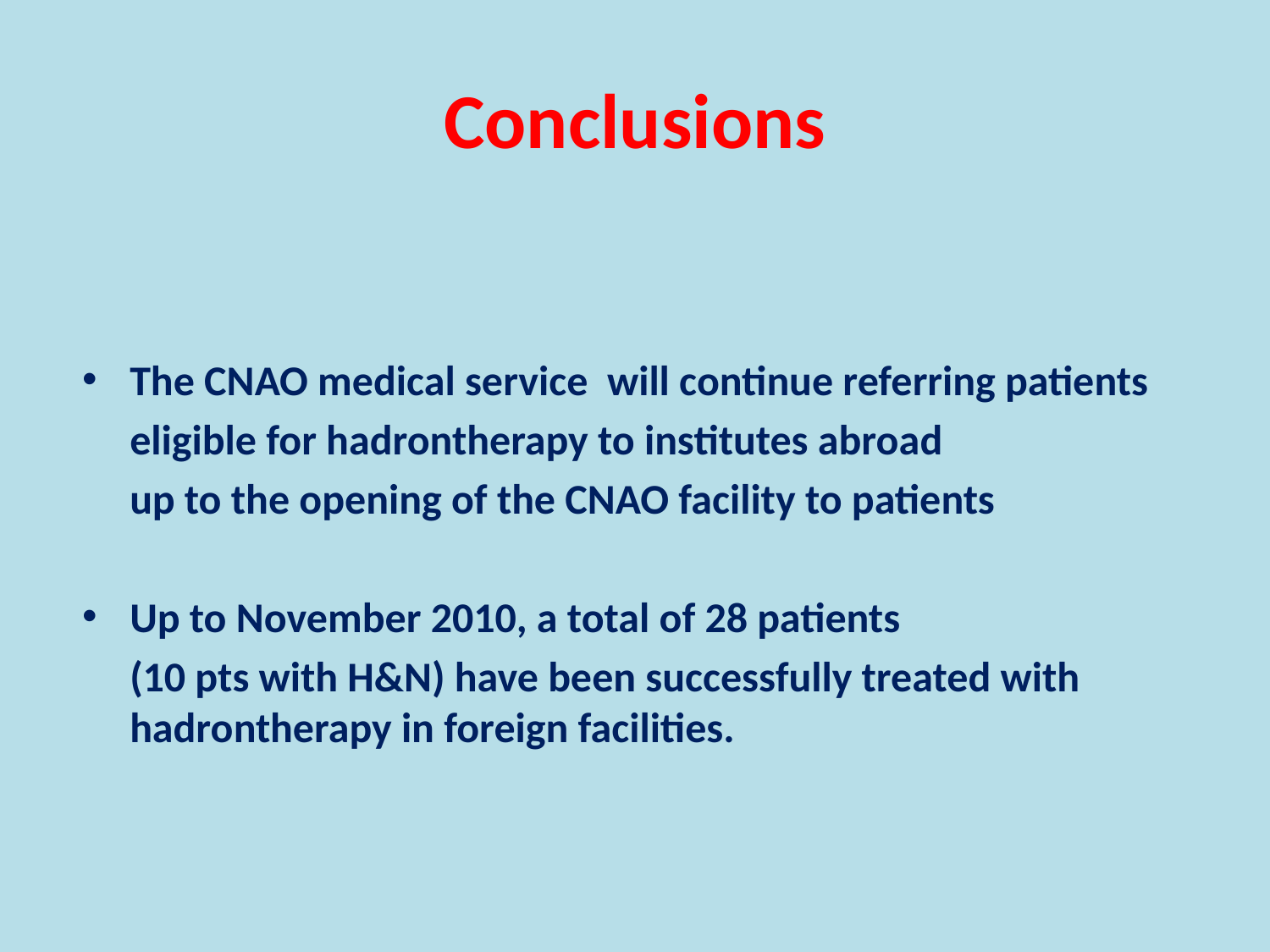

# Conclusions

The CNAO medical service  will continue referring patients
     eligible for hadrontherapy to institutes abroad
     up to the opening of the CNAO facility to patients

Up to November 2010, a total of 28 patients
     (10 pts with H&N) have been successfully treated with hadrontherapy in foreign facilities.